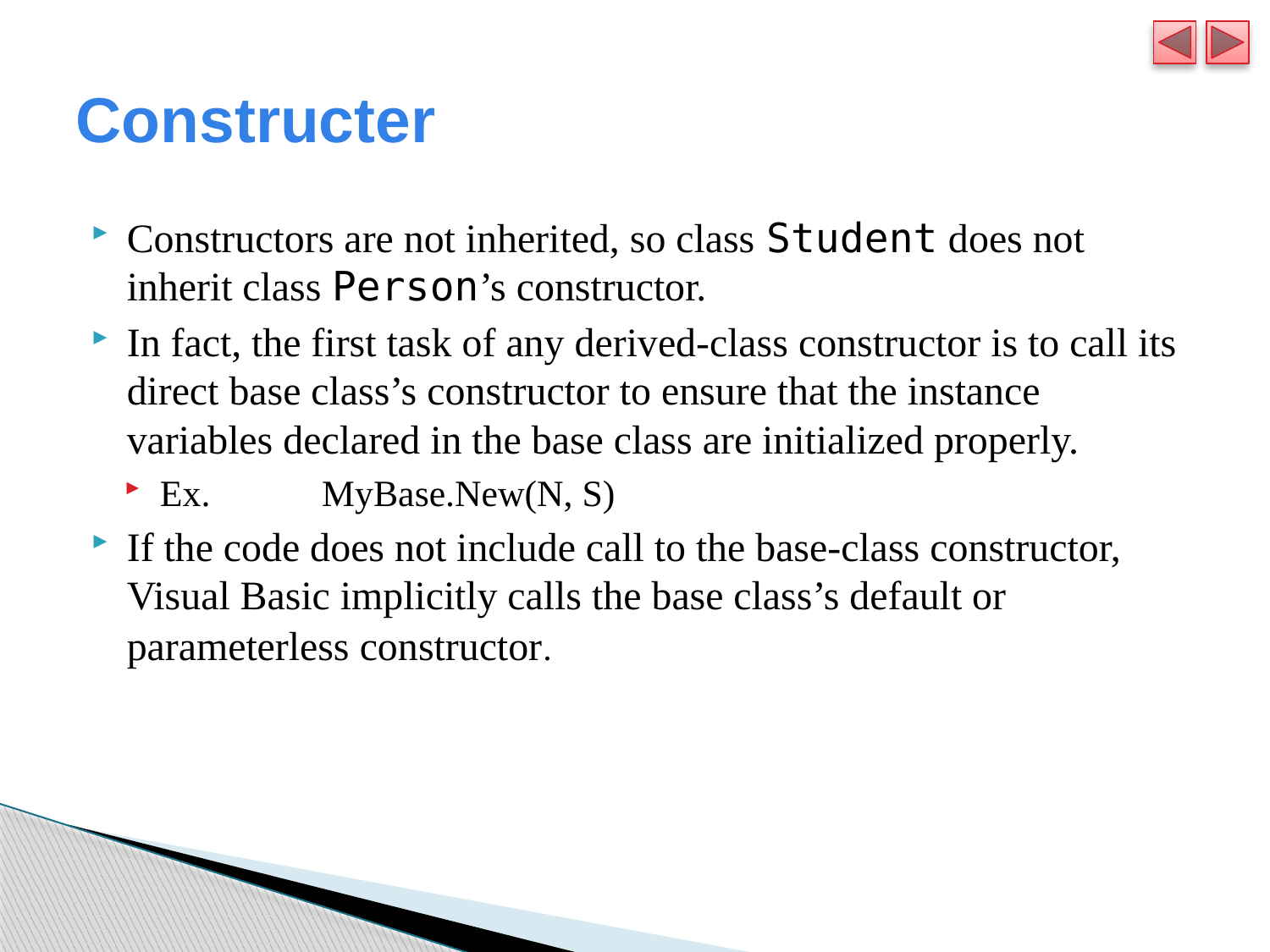

# Constructer
Constructors are not inherited, so class Student does not inherit class Person’s constructor.
In fact, the first task of any derived-class constructor is to call its direct base class’s constructor to ensure that the instance variables declared in the base class are initialized properly.
Ex.            MyBase.New(N, S)
If the code does not include call to the base-class constructor, Visual Basic implicitly calls the base class’s default or parameterless constructor.